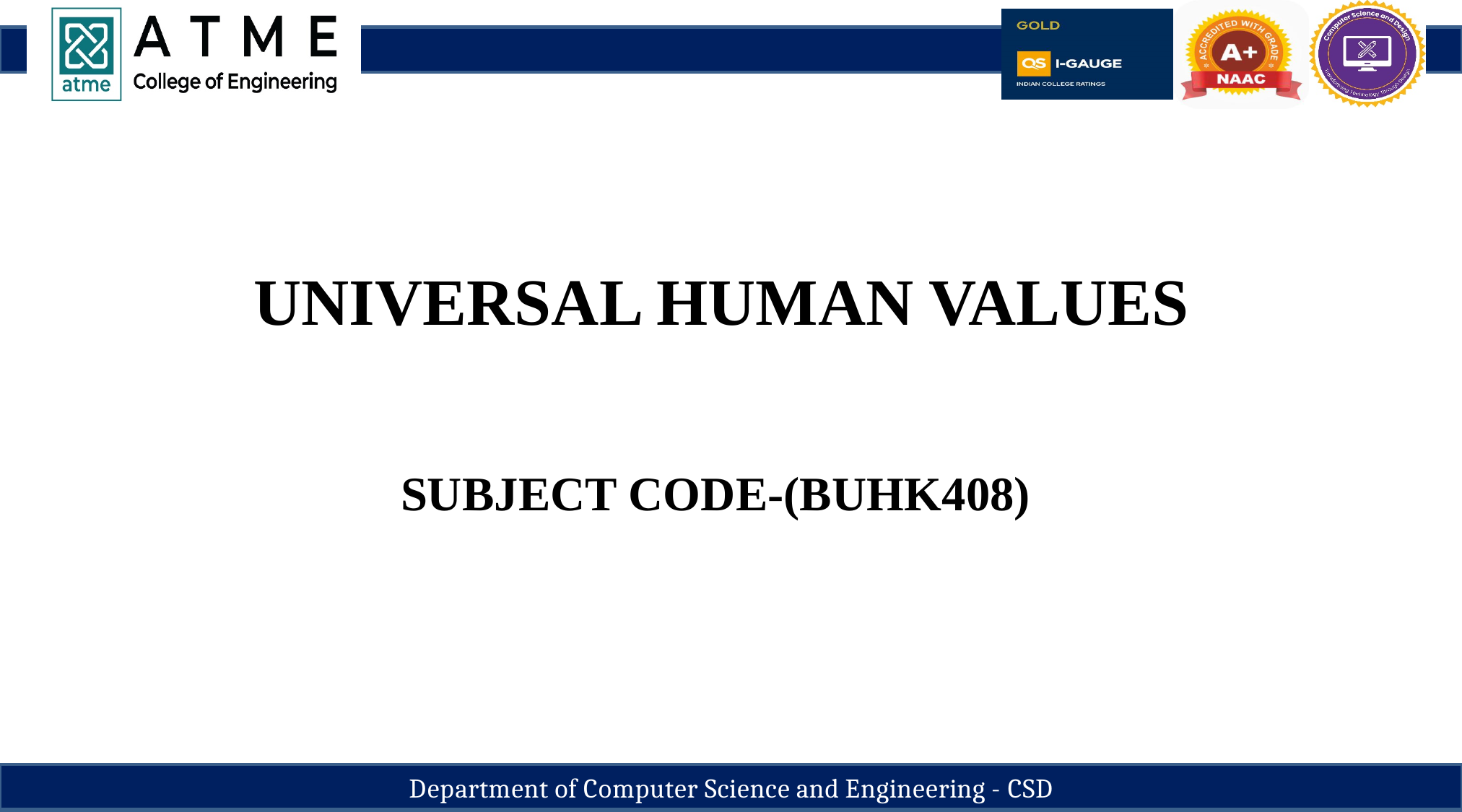

UNIVERSAL HUMAN VALUES
SUBJECT CODE-(BUHK408)
Department of Computer Science and Engineering - CSD